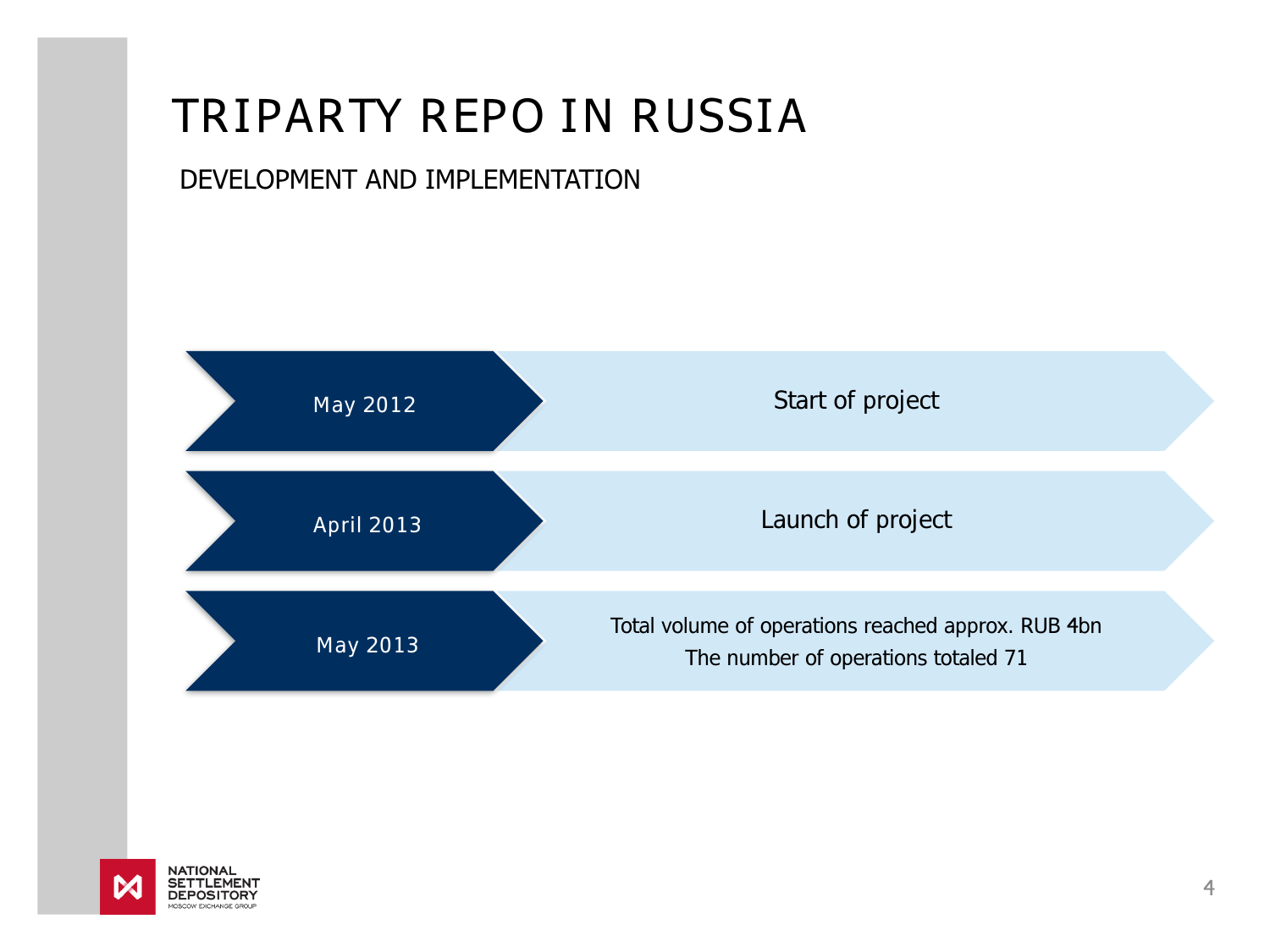

# triparty repo in russia
Development and implementation
May 2012
Start of project
 April 2013
Launch of project
 May 2013
Total volume of operations reached approx. RUB 4bn
The number of operations totaled 71
4